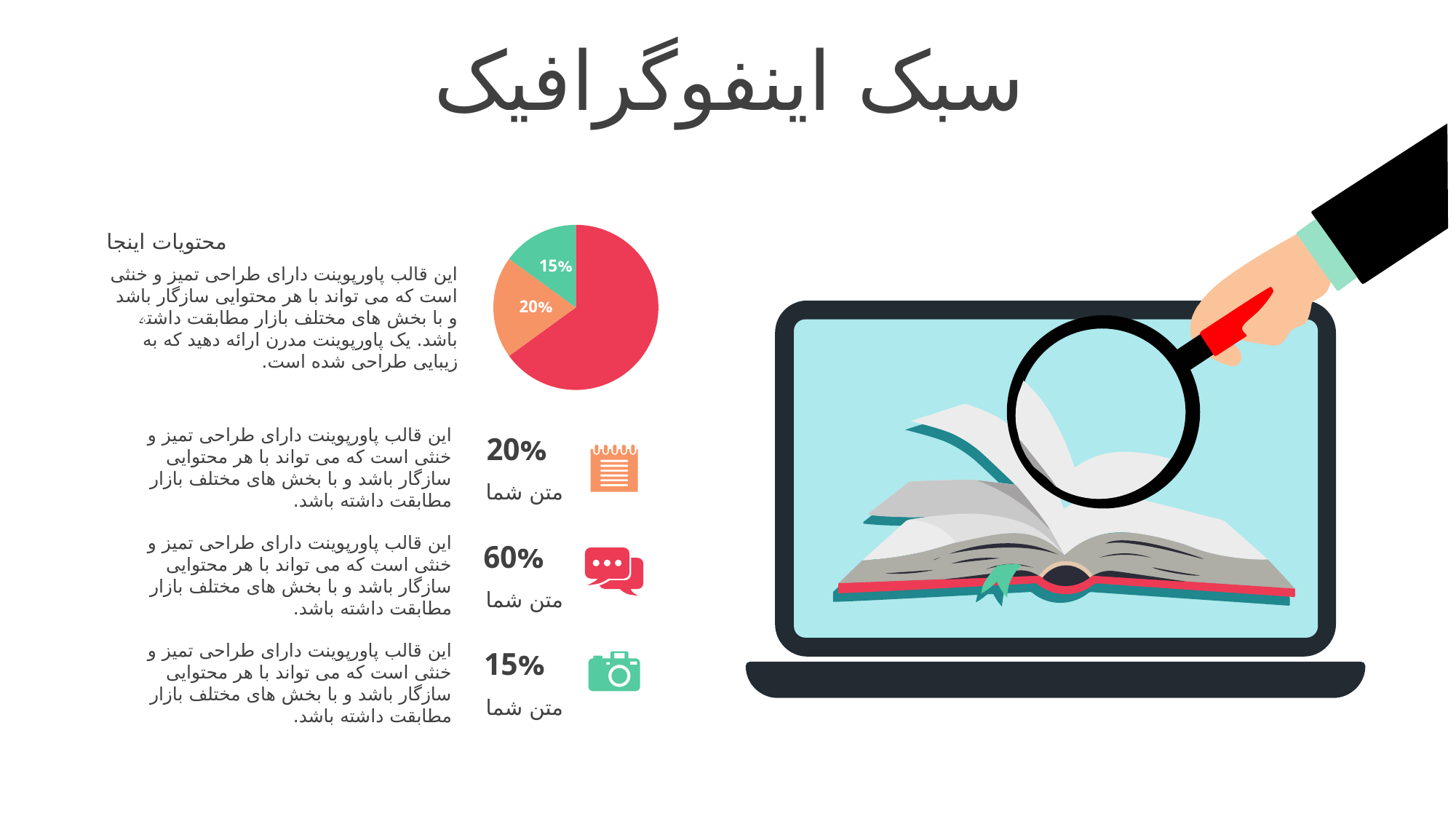

سبک اینفوگرافیک

### Chart

| Category |  |
|---|---|
محتویات اینجا

این قالب پاورپوینت دارای طراحی تمیز و خنثی است که می تواند با هر محتوایی سازگار باشد و با بخش های مختلف بازار مطابقت داشته باشد. یک پاورپوینت مدرن ارائه دهید که به زیبایی طراحی شده است.
15%
20%

60%

این قالب پاورپوینت دارای طراحی تمیز و خنثی است که می تواند با هر محتوایی سازگار باشد و با بخش های مختلف بازار مطابقت داشته باشد.
20%
متن شما

این قالب پاورپوینت دارای طراحی تمیز و خنثی است که می تواند با هر محتوایی سازگار باشد و با بخش های مختلف بازار مطابقت داشته باشد.
60%
متن شما

این قالب پاورپوینت دارای طراحی تمیز و خنثی است که می تواند با هر محتوایی سازگار باشد و با بخش های مختلف بازار مطابقت داشته باشد.
15%
متن شما